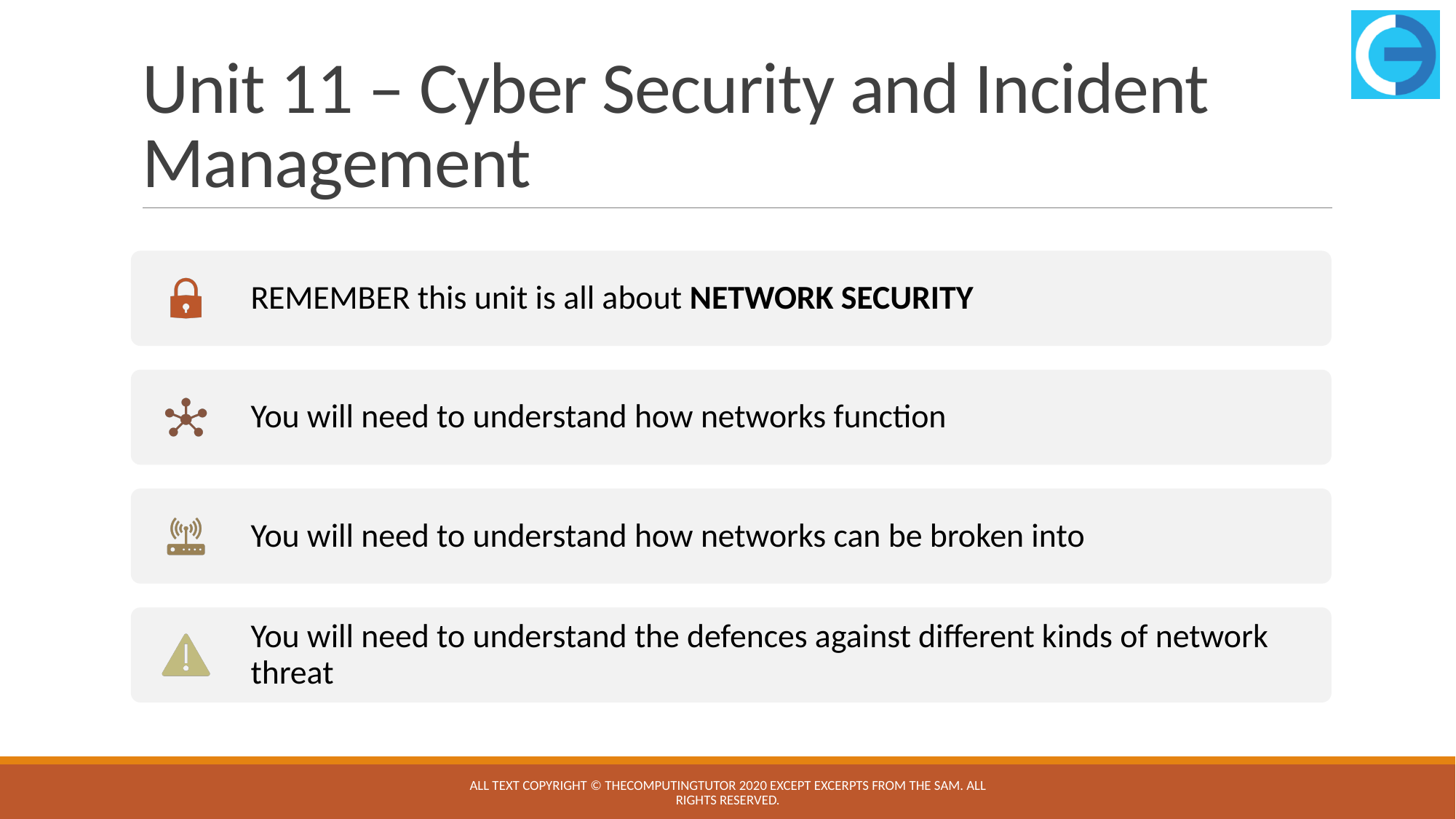

# Unit 11 – Cyber Security and Incident Management
REMEMBER this unit is all about NETWORK SECURITY
You will need to understand how networks function
You will need to understand how networks can be broken into
You will need to understand the defences against different kinds of network threat
All text copyright © TheComputingTutor 2020 except excerpts from the SAM. All rights Reserved.